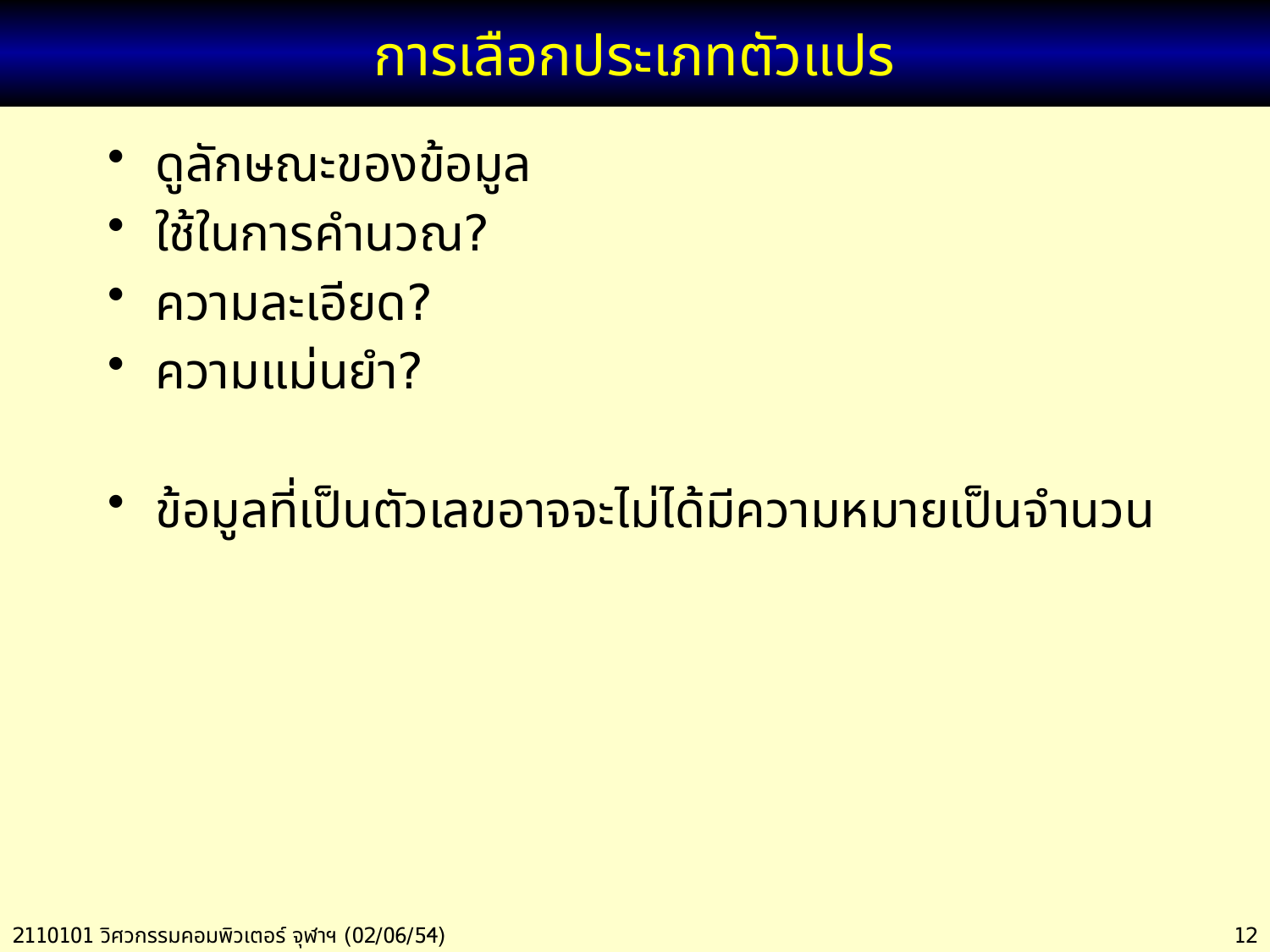

# การเลือกประเภทตัวแปร
ดูลักษณะของข้อมูล
ใช้ในการคำนวณ?
ความละเอียด?
ความแม่นยำ?

ข้อมูลที่เป็นตัวเลขอาจจะไม่ได้มีความหมายเป็นจำนวน